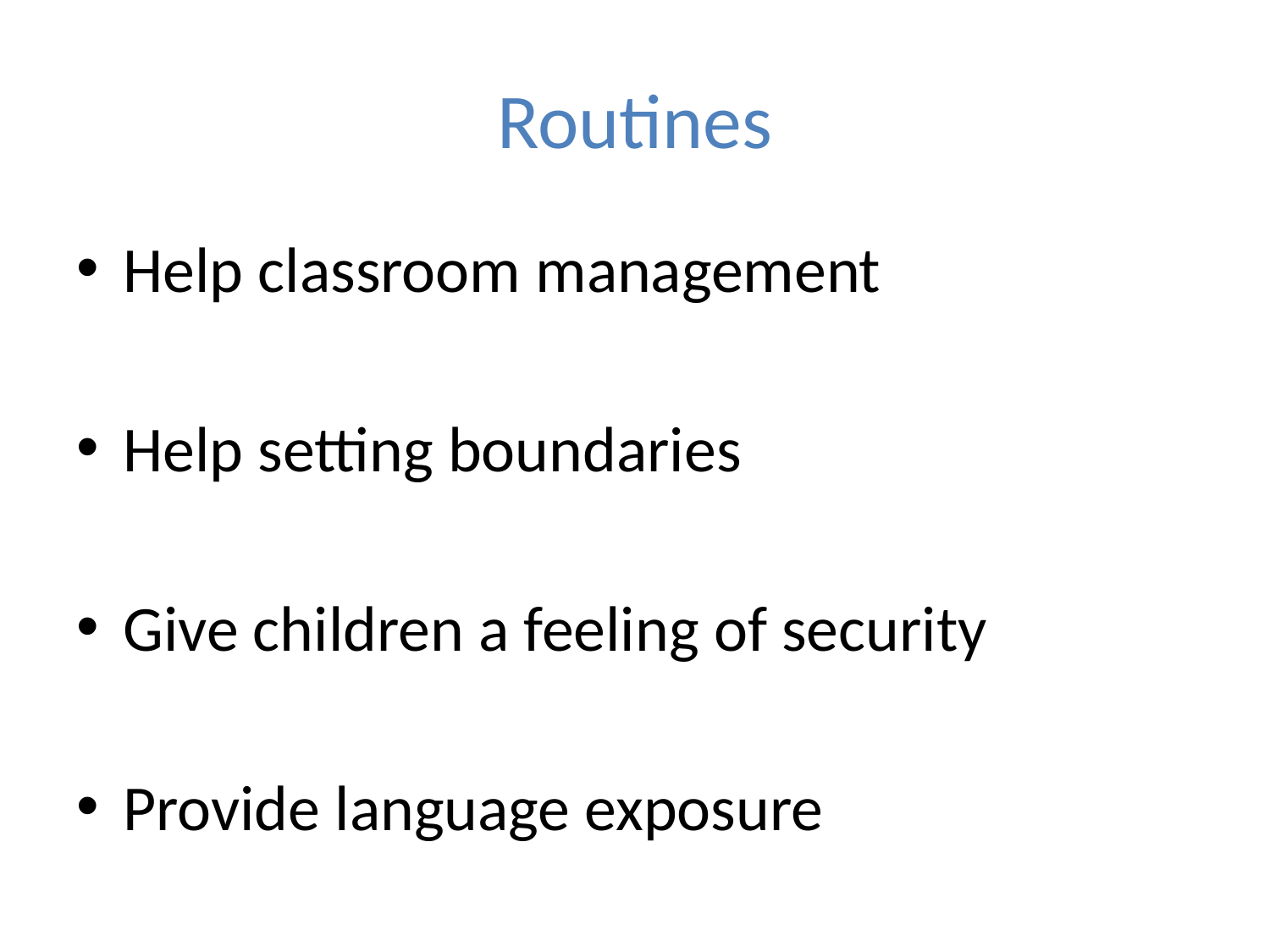

# Routines
Help classroom management

Help setting boundaries

Give children a feeling of security

Provide language exposure